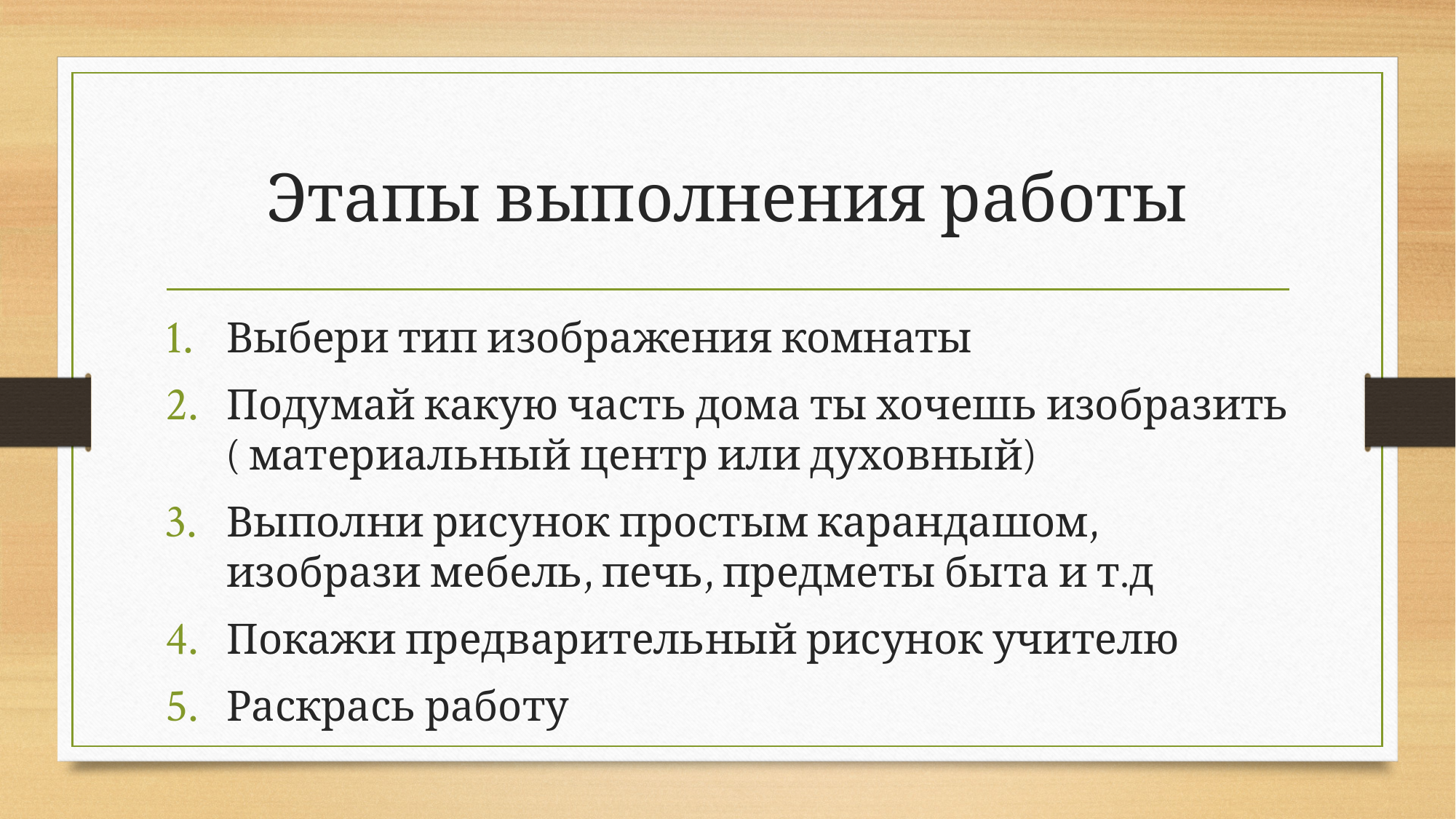

# Этапы выполнения работы
Выбери тип изображения комнаты
Подумай какую часть дома ты хочешь изобразить ( материальный центр или духовный)
Выполни рисунок простым карандашом, изобрази мебель, печь, предметы быта и т.д
Покажи предварительный рисунок учителю
Раскрась работу